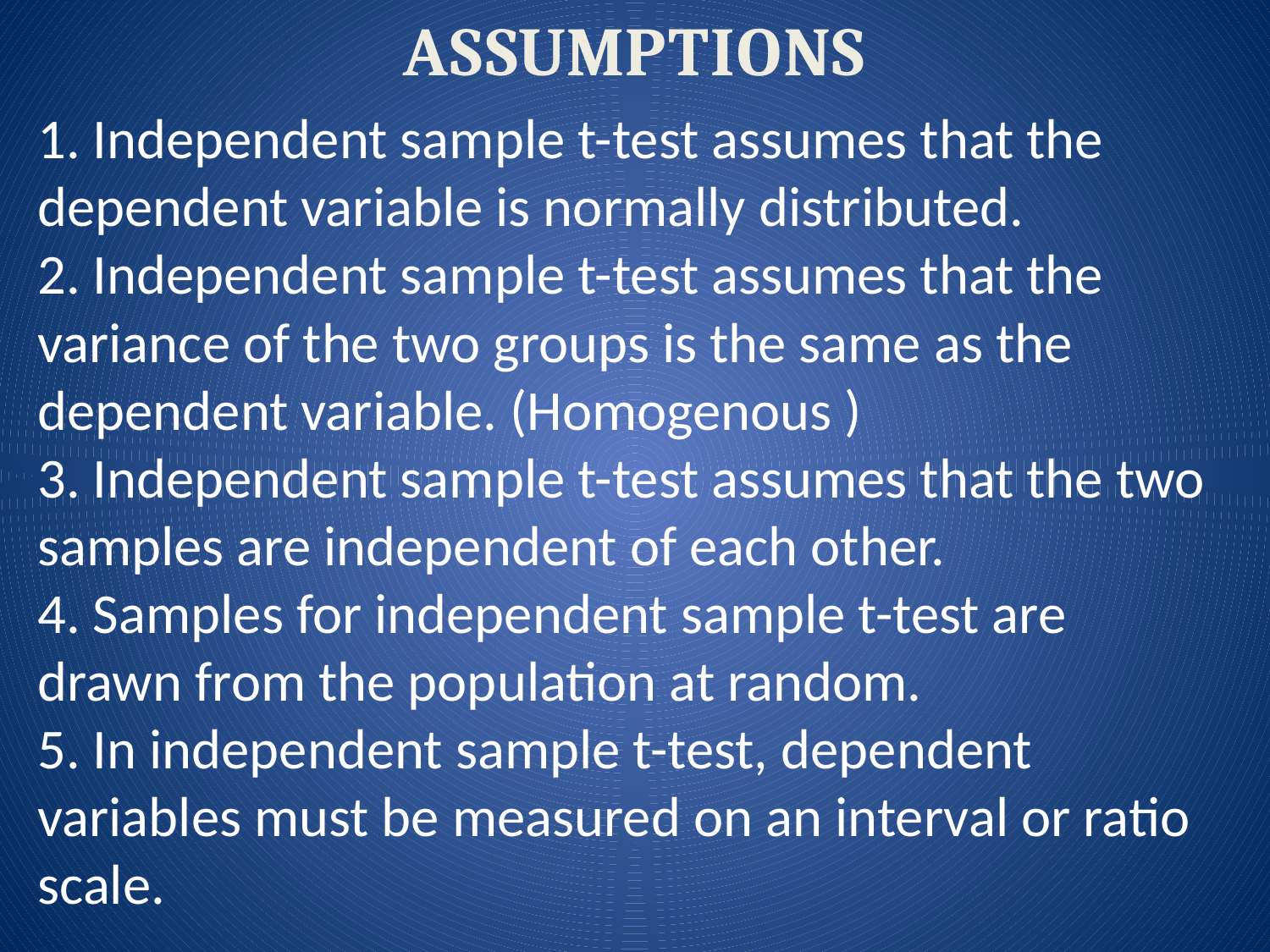

# ASSUMPTIONS
1. Independent sample t-test assumes that the dependent variable is normally distributed.
2. Independent sample t-test assumes that the variance of the two groups is the same as the dependent variable. (Homogenous )
3. Independent sample t-test assumes that the two samples are independent of each other.
4. Samples for independent sample t-test are drawn from the population at random.
5. In independent sample t-test, dependent variables must be measured on an interval or ratio scale.